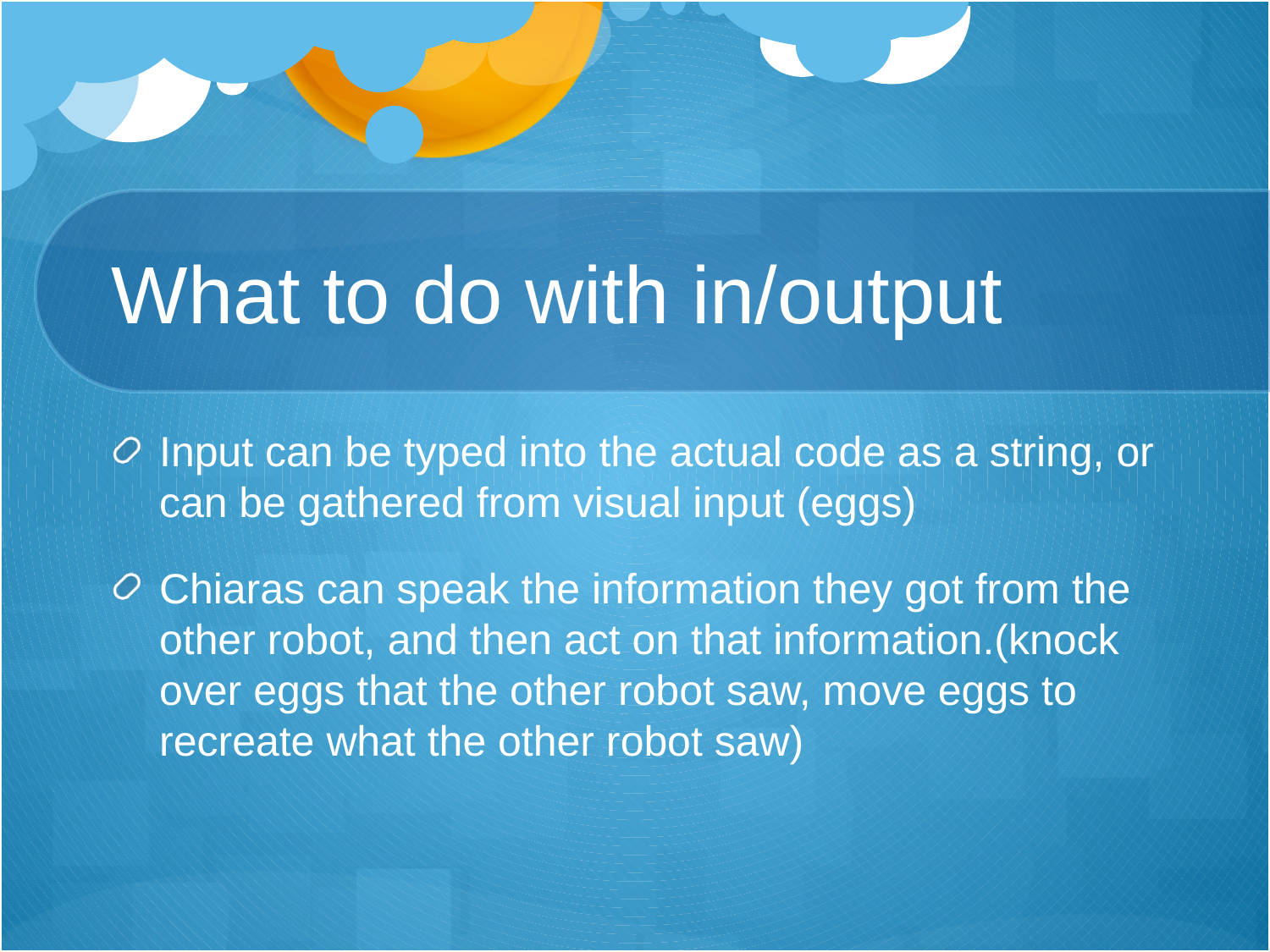

# What to do with in/output
Input can be typed into the actual code as a string, or can be gathered from visual input (eggs)
Chiaras can speak the information they got from the other robot, and then act on that information.(knock over eggs that the other robot saw, move eggs to recreate what the other robot saw)